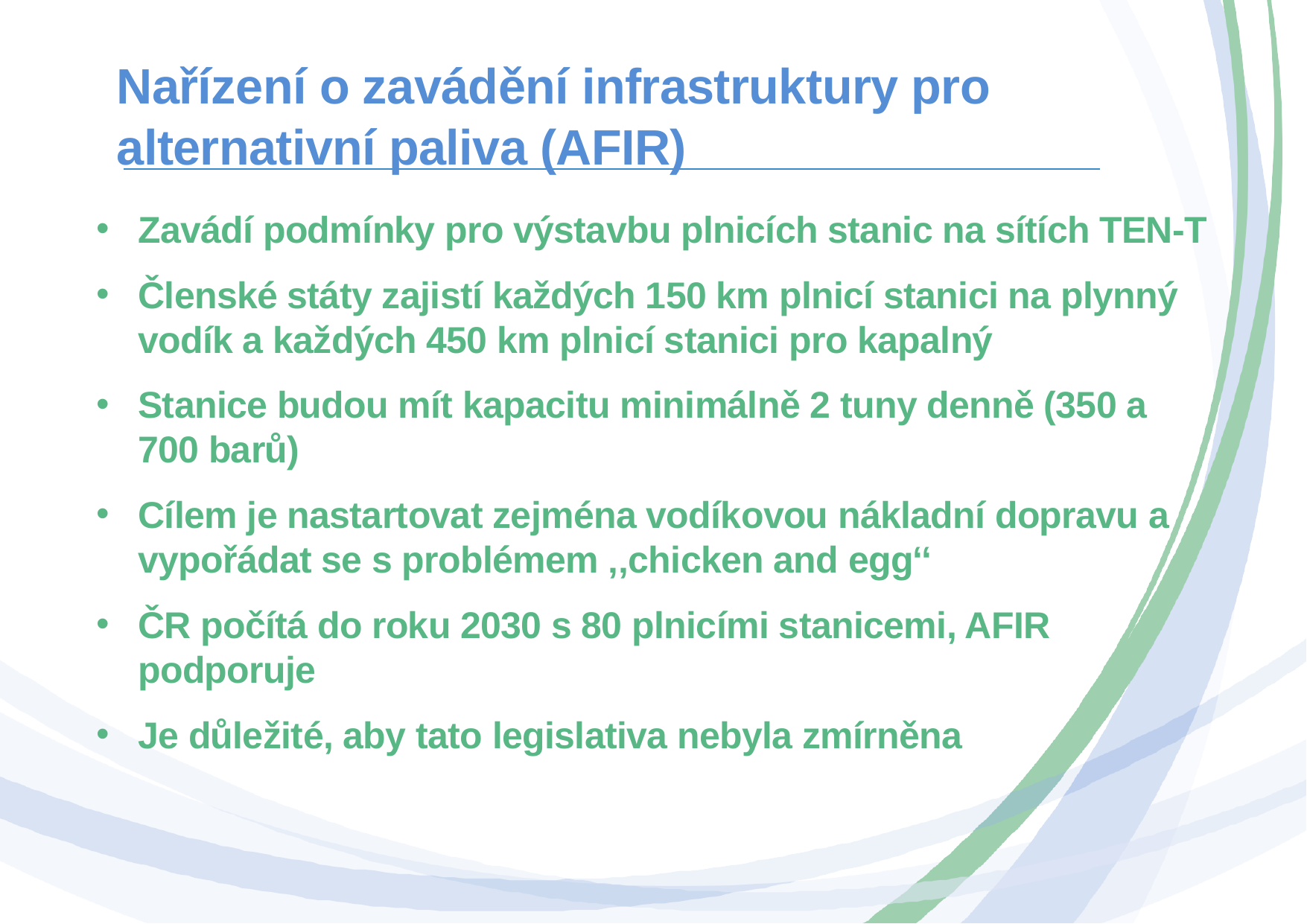

Nařízení o zavádění infrastruktury pro
alternativní paliva (AFIR)

Zavádí podmínky pro výstavbu plnicích stanic na sítích TEN-T
Členské státy zajistí každých 150 km plnicí stanici na plynný vodík a každých 450 km plnicí stanici pro kapalný
Stanice budou mít kapacitu minimálně 2 tuny denně (350 a 700 barů)
Cílem je nastartovat zejména vodíkovou nákladní dopravu a vypořádat se s problémem ‚‚chicken and egg‘‘
ČR počítá do roku 2030 s 80 plnicími stanicemi, AFIR podporuje
Je důležité, aby tato legislativa nebyla zmírněna